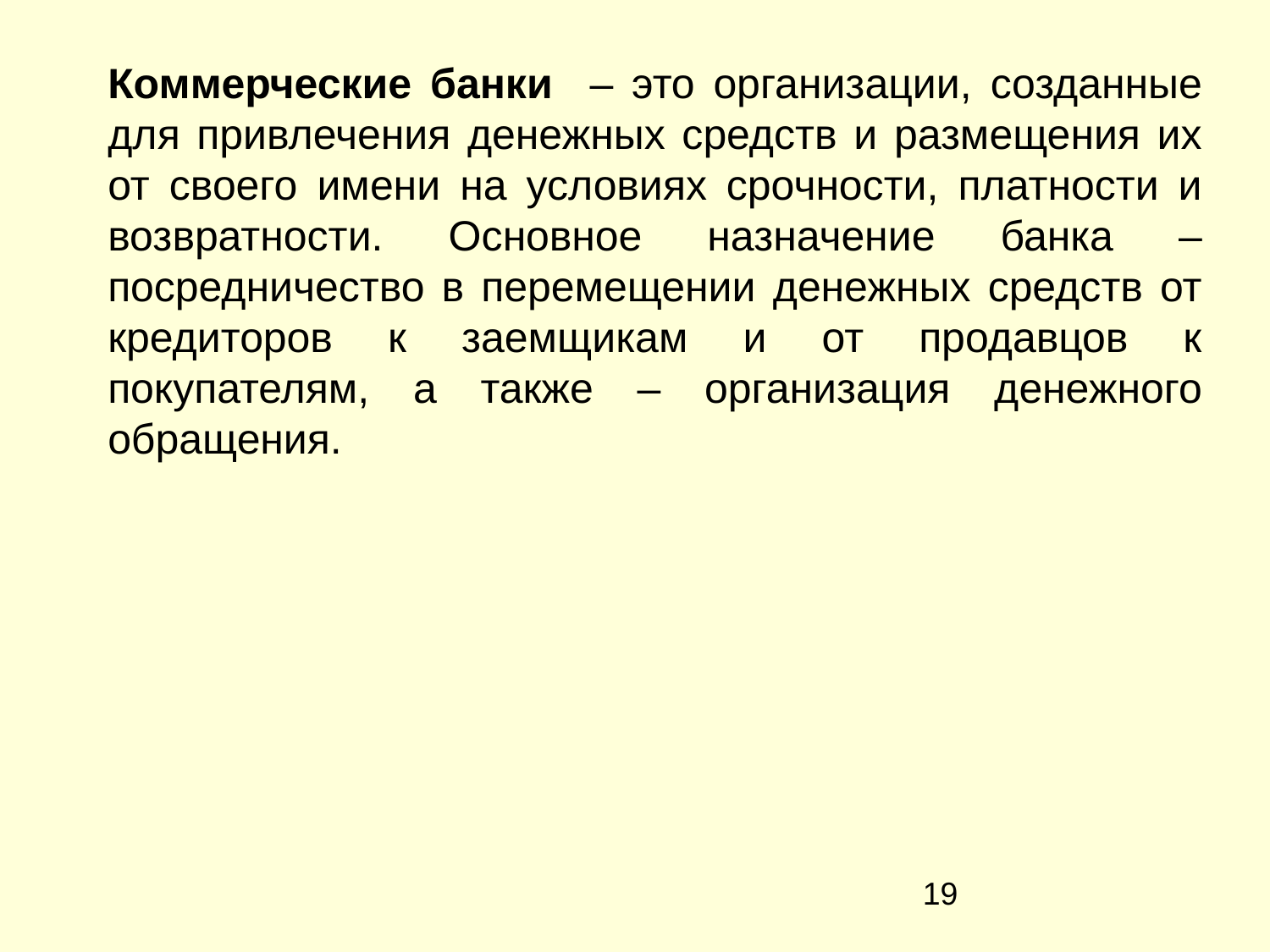

Коммерческие банки  – это организации, созданные для привлечения денежных средств и размещения их от своего имени на условиях срочности, платности и возвратности. Основное назначение банка – посредничество в перемещении денежных средств от кредиторов к заемщикам и от продавцов к покупателям, а также – организация денежного обращения.
19